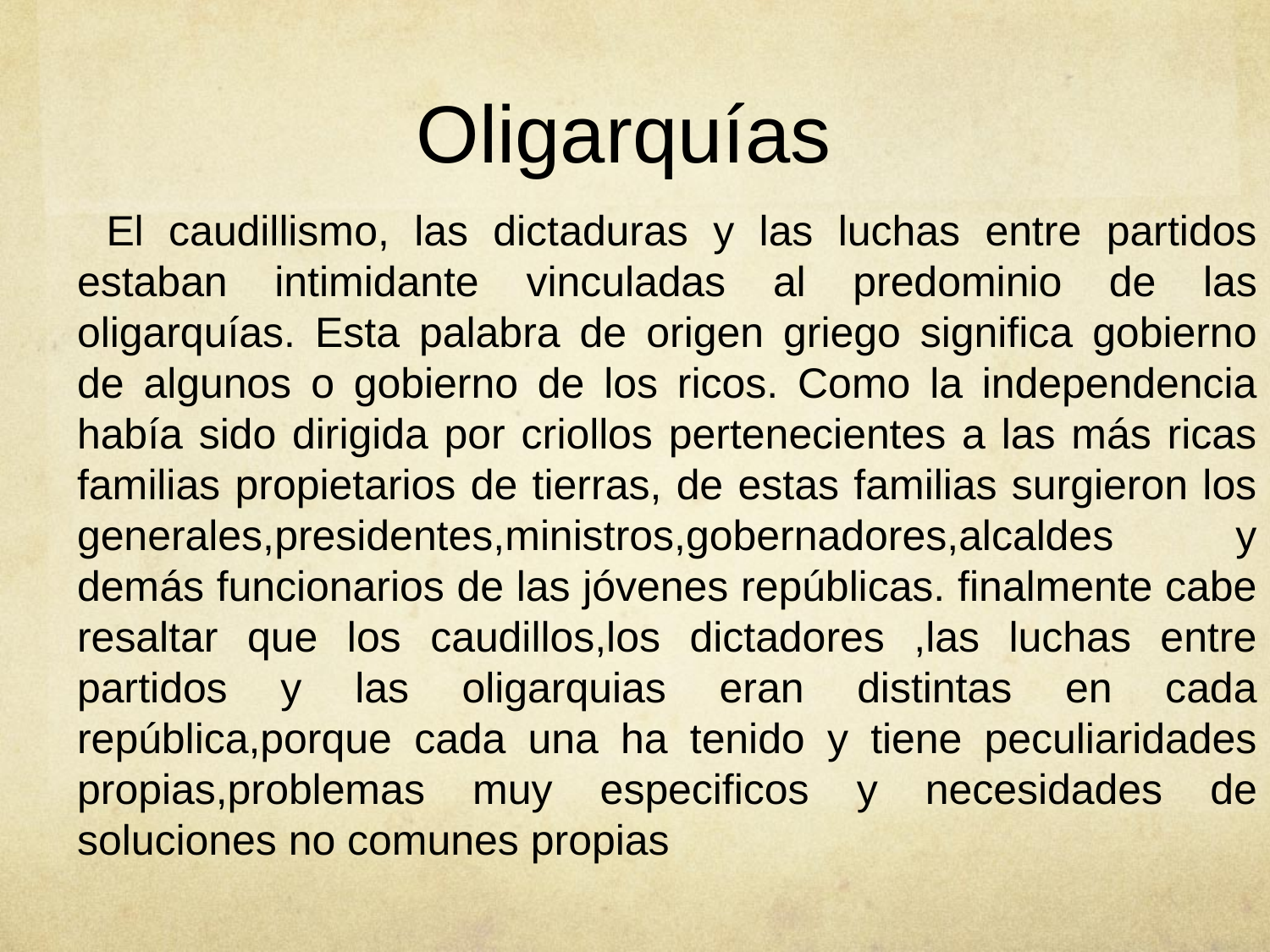

# Oligarquías
   El caudillismo, las dictaduras y las luchas entre partidos estaban intimidante vinculadas al predominio de las oligarquías. Esta palabra de origen griego significa gobierno de algunos o gobierno de los ricos. Como la independencia había sido dirigida por criollos pertenecientes a las más ricas familias propietarios de tierras, de estas familias surgieron los generales,presidentes,ministros,gobernadores,alcaldes y demás funcionarios de las jóvenes repúblicas. finalmente cabe resaltar que los caudillos,los dictadores ,las luchas entre partidos y las oligarquias eran distintas en cada república,porque cada una ha tenido y tiene peculiaridades propias,problemas muy especificos y necesidades de soluciones no comunes propias